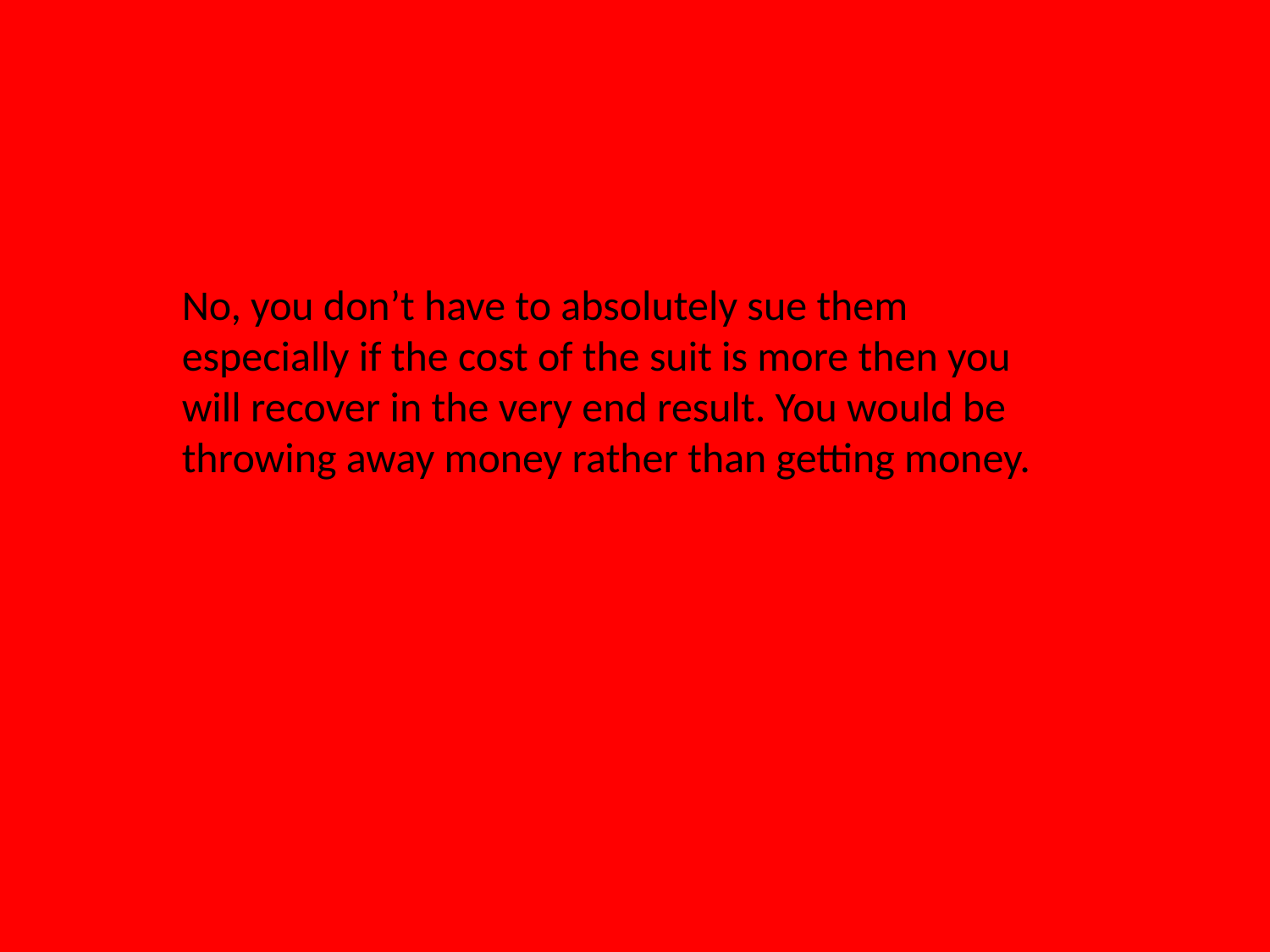

No, you don’t have to absolutely sue them especially if the cost of the suit is more then you will recover in the very end result. You would be throwing away money rather than getting money.